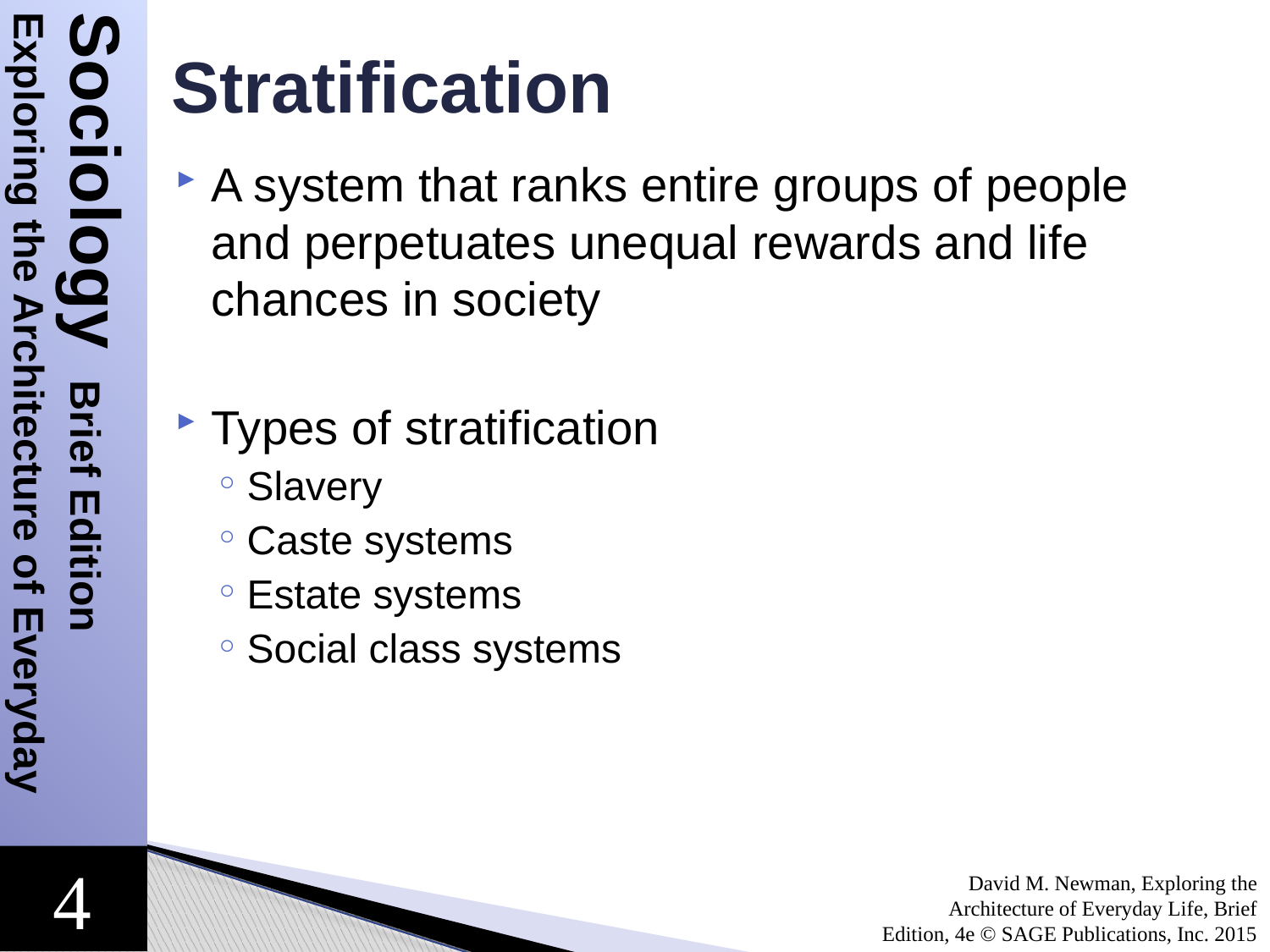

# Stratification
A system that ranks entire groups of people and perpetuates unequal rewards and life chances in society

Types of stratification
Slavery
Caste systems
Estate systems
Social class systems
David M. Newman, Exploring the Architecture of Everyday Life, Brief Edition, 4e © SAGE Publications, Inc. 2015